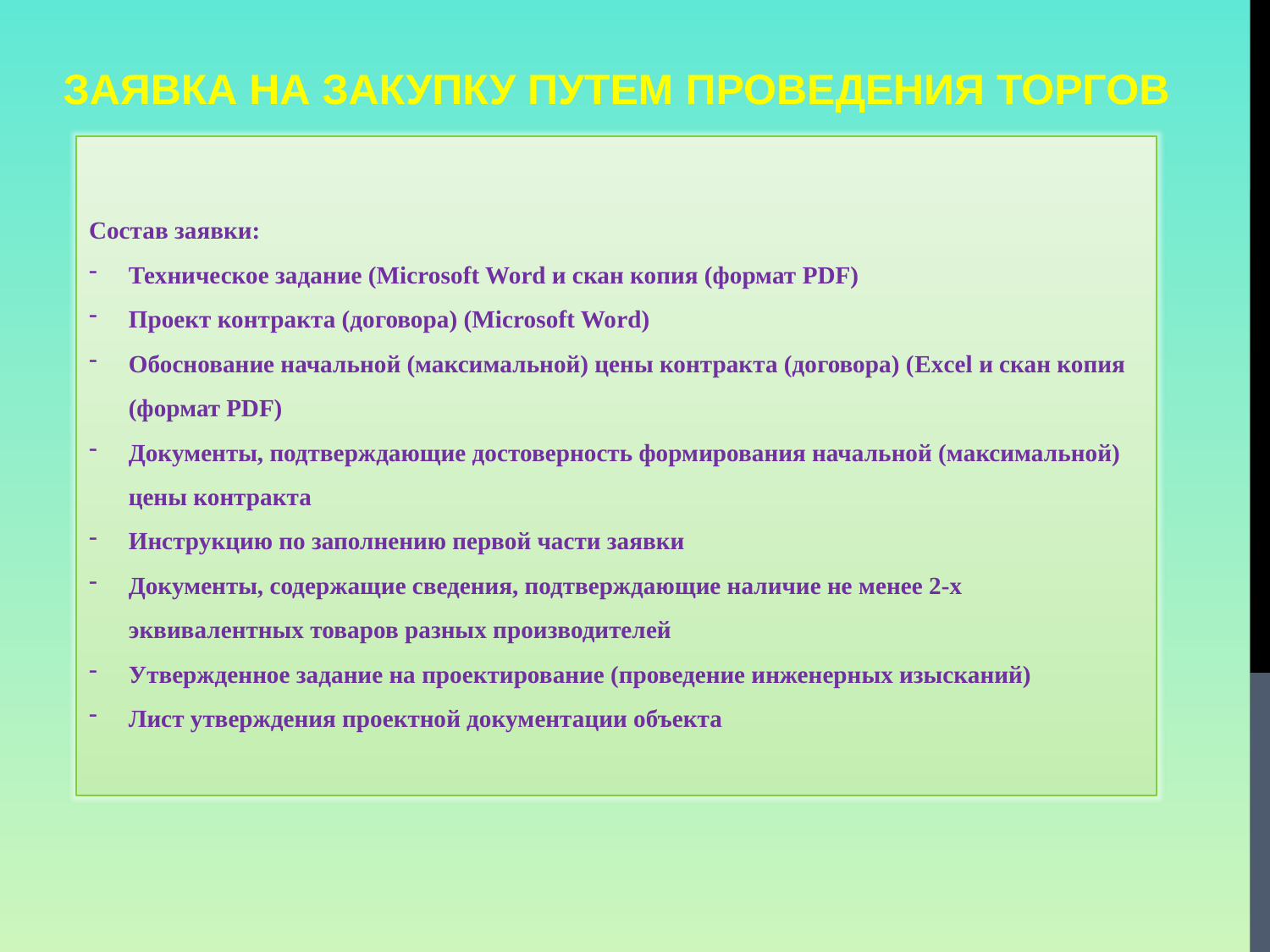

Заявка на закупку путем проведения торгов
Состав заявки:
Техническое задание (Microsoft Word и скан копия (формат PDF)
Проект контракта (договора) (Microsoft Word)
Обоснование начальной (максимальной) цены контракта (договора) (Excel и скан копия (формат PDF)
Документы, подтверждающие достоверность формирования начальной (максимальной) цены контракта
Инструкцию по заполнению первой части заявки
Документы, содержащие сведения, подтверждающие наличие не менее 2-х эквивалентных товаров разных производителей
Утвержденное задание на проектирование (проведение инженерных изысканий)
Лист утверждения проектной документации объекта